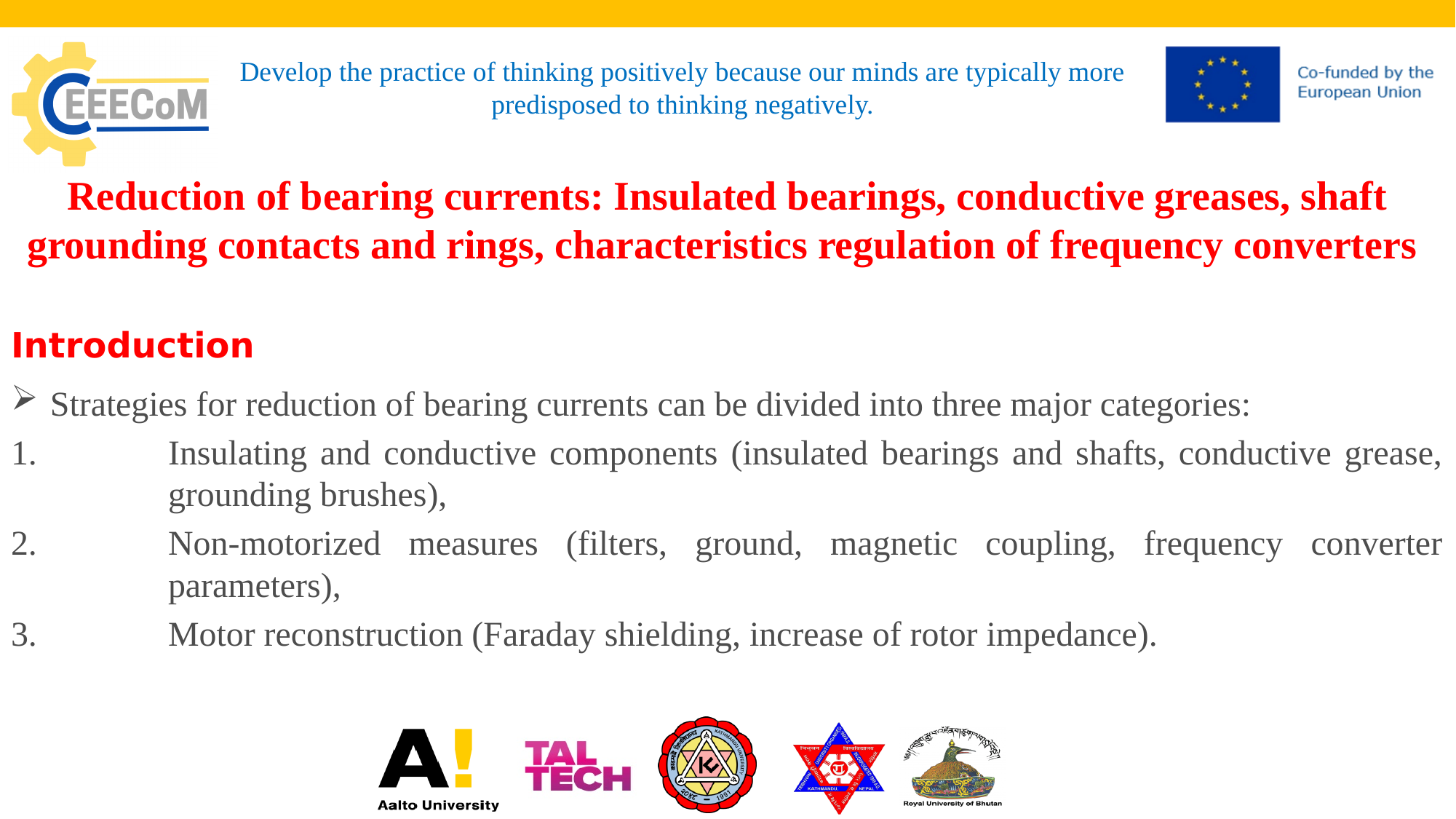

# Develop the practice of thinking positively because our minds are typically more predisposed to thinking negatively.
Reduction of bearing currents: Insulated bearings, conductive greases, shaft grounding contacts and rings, characteristics regulation of frequency converters

Introduction

Strategies for reduction of bearing currents can be divided into three major categories:
Insulating and conductive components (insulated bearings and shafts, conductive grease, grounding brushes),
Non-motorized measures (filters, ground, magnetic coupling, frequency converter parameters),
Motor reconstruction (Faraday shielding, increase of rotor impedance).